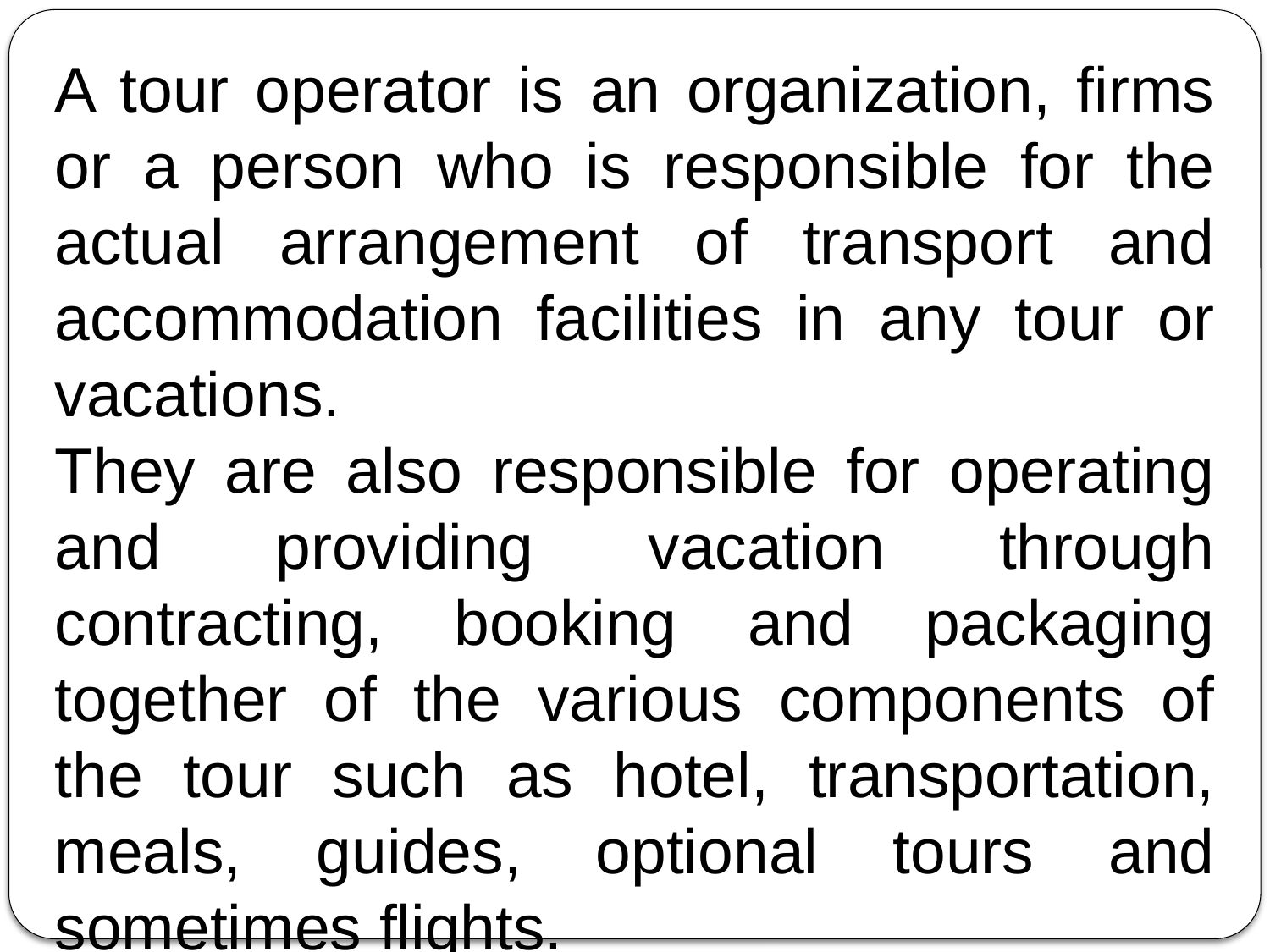

A tour operator is an organization, firms or a person who is responsible for the actual arrangement of transport and accommodation facilities in any tour or vacations.
They are also responsible for operating and providing vacation through contracting, booking and packaging together of the various components of the tour such as hotel, transportation, meals, guides, optional tours and sometimes flights.